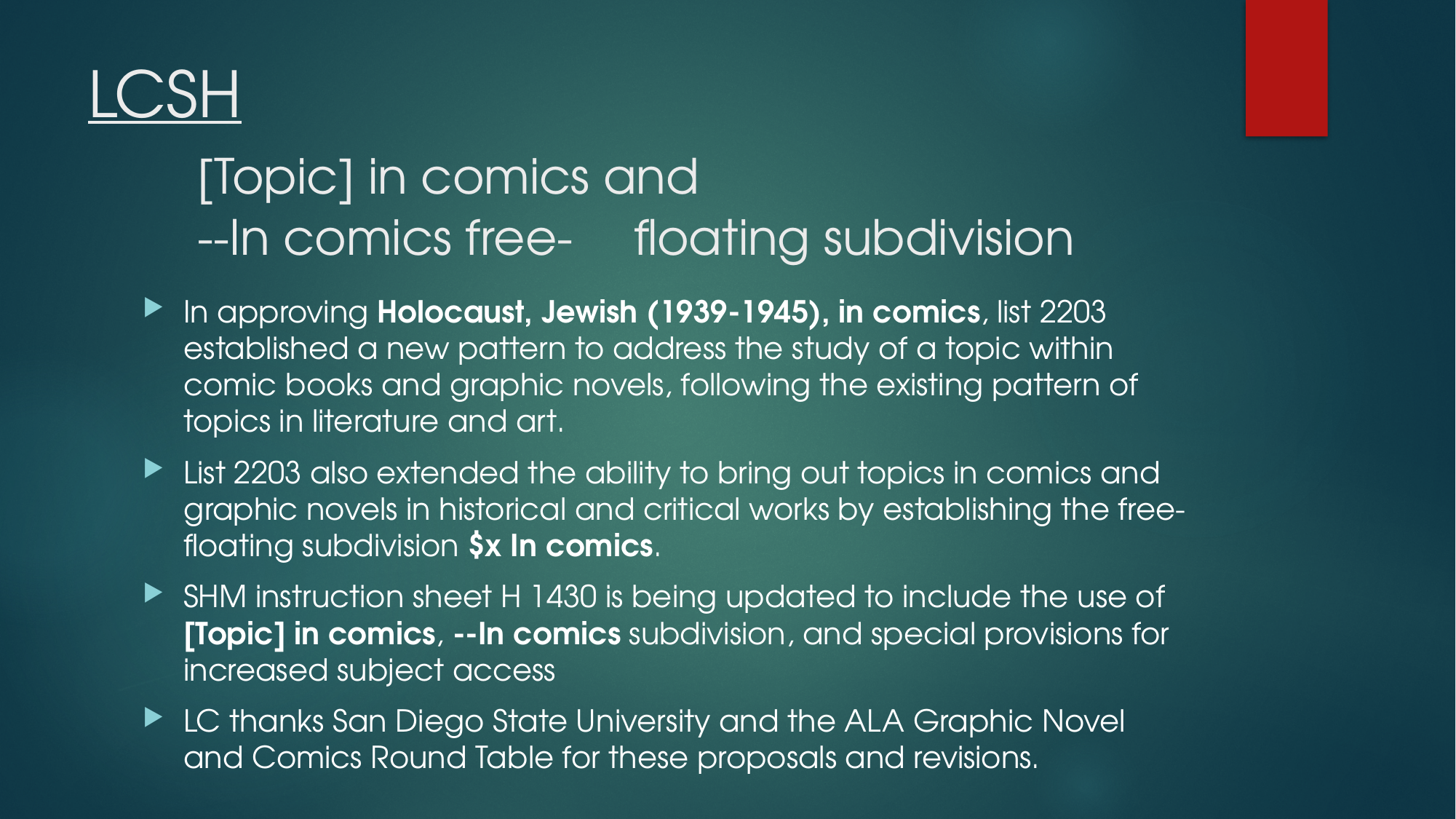

# LCSH [Topic] in comics and --In comics free-	floating subdivision
In approving Holocaust, Jewish (1939-1945), in comics, list 2203 established a new pattern to address the study of a topic within comic books and graphic novels, following the existing pattern of topics in literature and art.
List 2203 also extended the ability to bring out topics in comics and graphic novels in historical and critical works by establishing the free-floating subdivision $x In comics.
SHM instruction sheet H 1430 is being updated to include the use of [Topic] in comics, --In comics subdivision, and special provisions for increased subject access
LC thanks San Diego State University and the ALA Graphic Novel and Comics Round Table for these proposals and revisions.